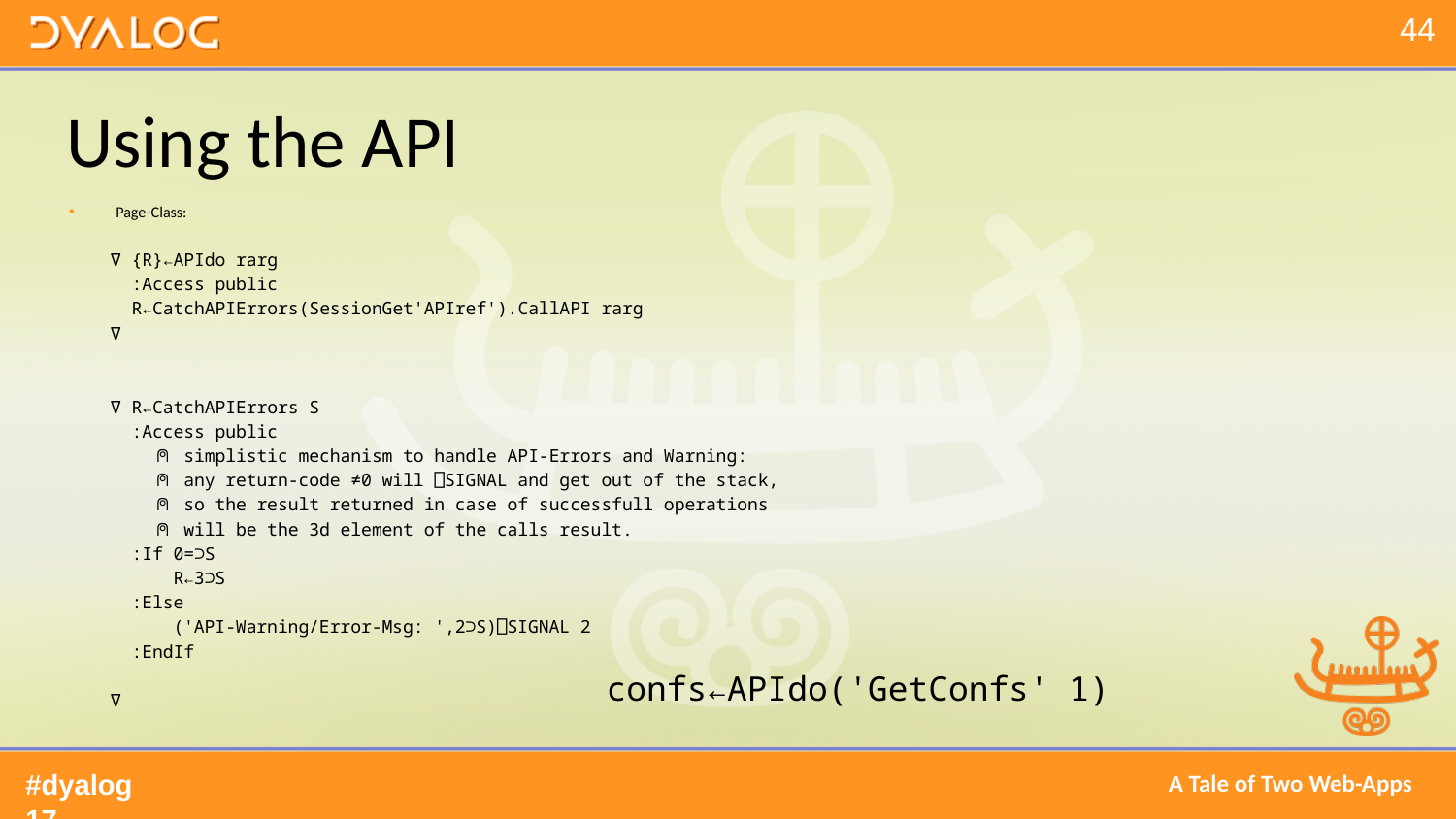

# Using the API
Page-Class:

    ∇ {R}←APIdo rarg
      :Access public
      R←CatchAPIErrors(SessionGet'APIref').CallAPI rarg
    ∇

    ∇ R←CatchAPIErrors S
      :Access public
        ⍝ simplistic mechanism to handle API-Errors and Warning:
        ⍝ any return-code ≠0 will ⎕SIGNAL and get out of the stack,
        ⍝ so the result returned in case of successfull operations
        ⍝ will be the 3d element of the calls result.
      :If 0=⊃S
          R←3⊃S
      :Else
          ('API-Warning/Error-Msg: ',2⊃S)⎕SIGNAL 2
      :EndIf

    ∇
confs←APIdo('GetConfs' 1)
A Tale of Two Web-Apps